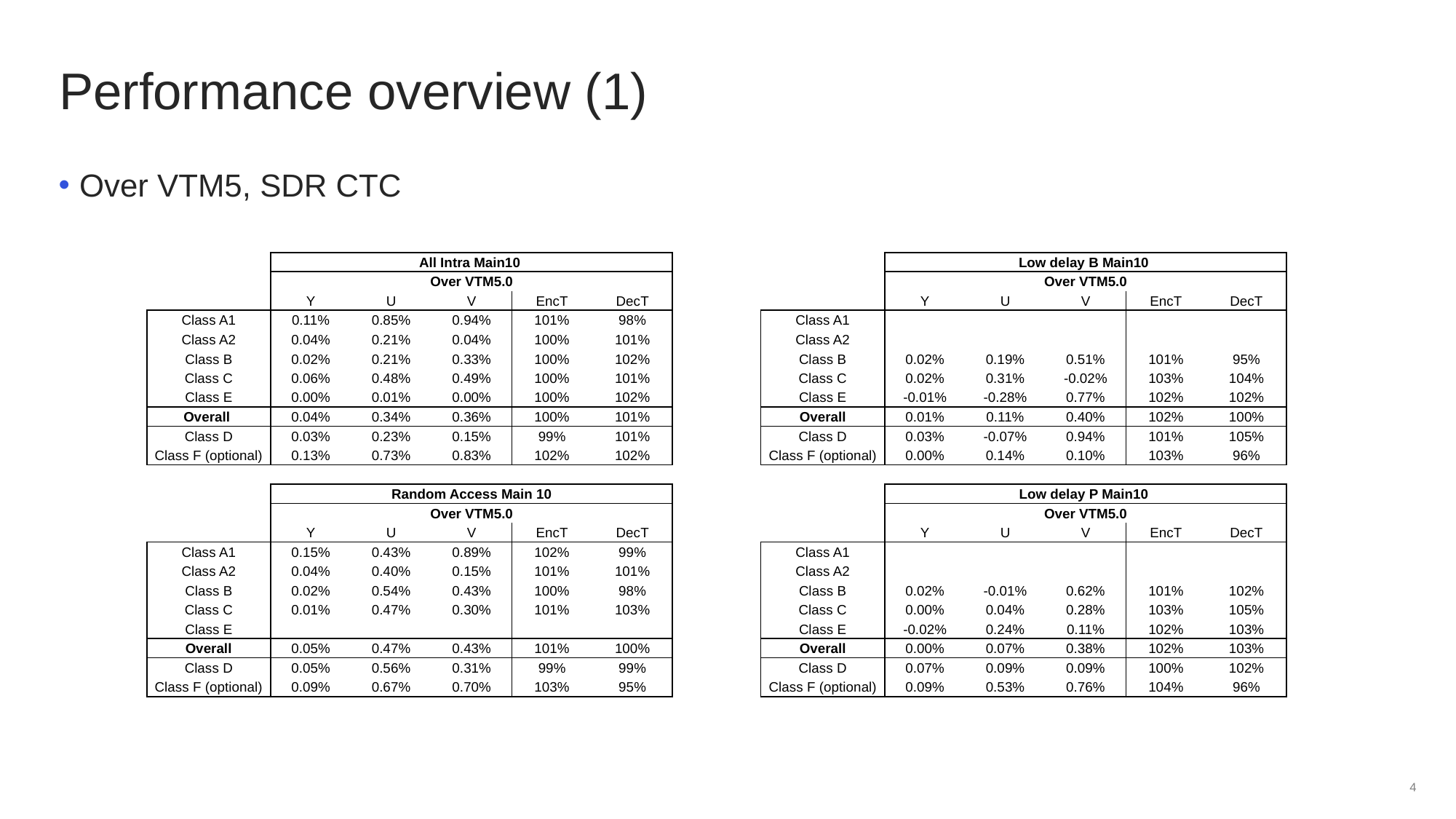

# Performance overview (1)
Over VTM5, SDR CTC

|  | All Intra Main10 |  |  |  |  |
| --- | --- | --- | --- | --- | --- |
|  | Over VTM5.0 |  |  |  |  |
|  | Y | U | V | EncT | DecT |
| Class A1 | 0.11% | 0.85% | 0.94% | 101% | 98% |
| Class A2 | 0.04% | 0.21% | 0.04% | 100% | 101% |
| Class B | 0.02% | 0.21% | 0.33% | 100% | 102% |
| Class C | 0.06% | 0.48% | 0.49% | 100% | 101% |
| Class E | 0.00% | 0.01% | 0.00% | 100% | 102% |
| Overall | 0.04% | 0.34% | 0.36% | 100% | 101% |
| Class D | 0.03% | 0.23% | 0.15% | 99% | 101% |
| Class F (optional) | 0.13% | 0.73% | 0.83% | 102% | 102% |
|  |  |  |  |  |  |
|  | Random Access Main 10 |  |  |  |  |
|  | Over VTM5.0 |  |  |  |  |
|  | Y | U | V | EncT | DecT |
| Class A1 | 0.15% | 0.43% | 0.89% | 102% | 99% |
| Class A2 | 0.04% | 0.40% | 0.15% | 101% | 101% |
| Class B | 0.02% | 0.54% | 0.43% | 100% | 98% |
| Class C | 0.01% | 0.47% | 0.30% | 101% | 103% |
| Class E |  |  |  |  |  |
| Overall | 0.05% | 0.47% | 0.43% | 101% | 100% |
| Class D | 0.05% | 0.56% | 0.31% | 99% | 99% |
| Class F (optional) | 0.09% | 0.67% | 0.70% | 103% | 95% |
|  | Low delay B Main10 |  |  |  |  |
| --- | --- | --- | --- | --- | --- |
|  | Over VTM5.0 |  |  |  |  |
|  | Y | U | V | EncT | DecT |
| Class A1 |  |  |  |  |  |
| Class A2 |  |  |  |  |  |
| Class B | 0.02% | 0.19% | 0.51% | 101% | 95% |
| Class C | 0.02% | 0.31% | -0.02% | 103% | 104% |
| Class E | -0.01% | -0.28% | 0.77% | 102% | 102% |
| Overall | 0.01% | 0.11% | 0.40% | 102% | 100% |
| Class D | 0.03% | -0.07% | 0.94% | 101% | 105% |
| Class F (optional) | 0.00% | 0.14% | 0.10% | 103% | 96% |
|  |  |  |  |  |  |
|  | Low delay P Main10 |  |  |  |  |
|  | Over VTM5.0 |  |  |  |  |
|  | Y | U | V | EncT | DecT |
| Class A1 |  |  |  |  |  |
| Class A2 |  |  |  |  |  |
| Class B | 0.02% | -0.01% | 0.62% | 101% | 102% |
| Class C | 0.00% | 0.04% | 0.28% | 103% | 105% |
| Class E | -0.02% | 0.24% | 0.11% | 102% | 103% |
| Overall | 0.00% | 0.07% | 0.38% | 102% | 103% |
| Class D | 0.07% | 0.09% | 0.09% | 100% | 102% |
| Class F (optional) | 0.09% | 0.53% | 0.76% | 104% | 96% |